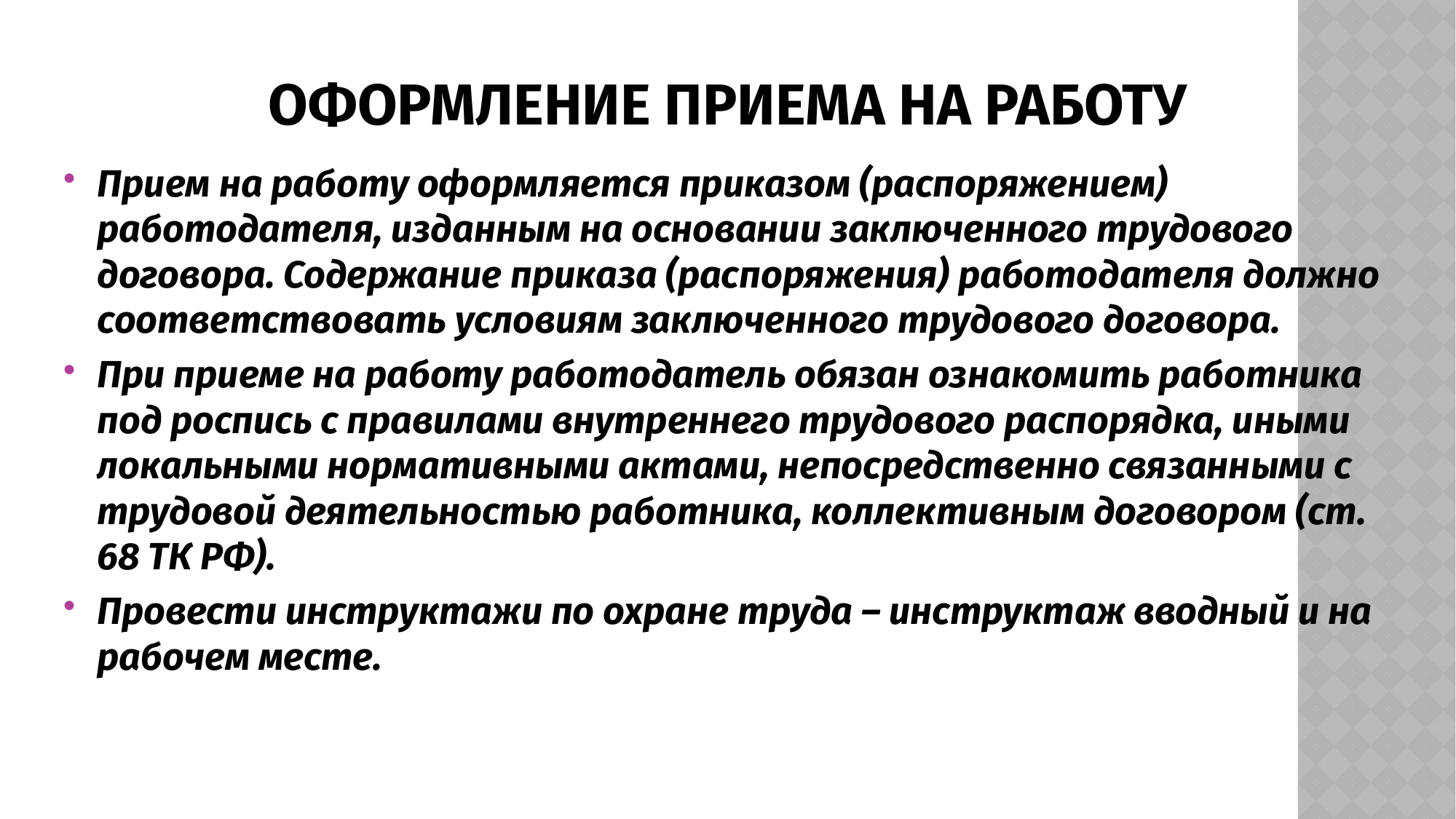

# Оформление приема на работу
Прием на работу оформляется приказом (распоряжением) работодателя, изданным на основании заключенного трудового договора. Содержание приказа (распоряжения) работодателя должно соответствовать условиям заключенного трудового договора.
При приеме на работу работодатель обязан ознакомить работника под роспись с правилами внутреннего трудового распорядка, иными локальными нормативными актами, непосредственно связанными с трудовой деятельностью работника, коллективным договором (ст. 68 ТК РФ).
Провести инструктажи по охране труда – инструктаж вводный и на рабочем месте.